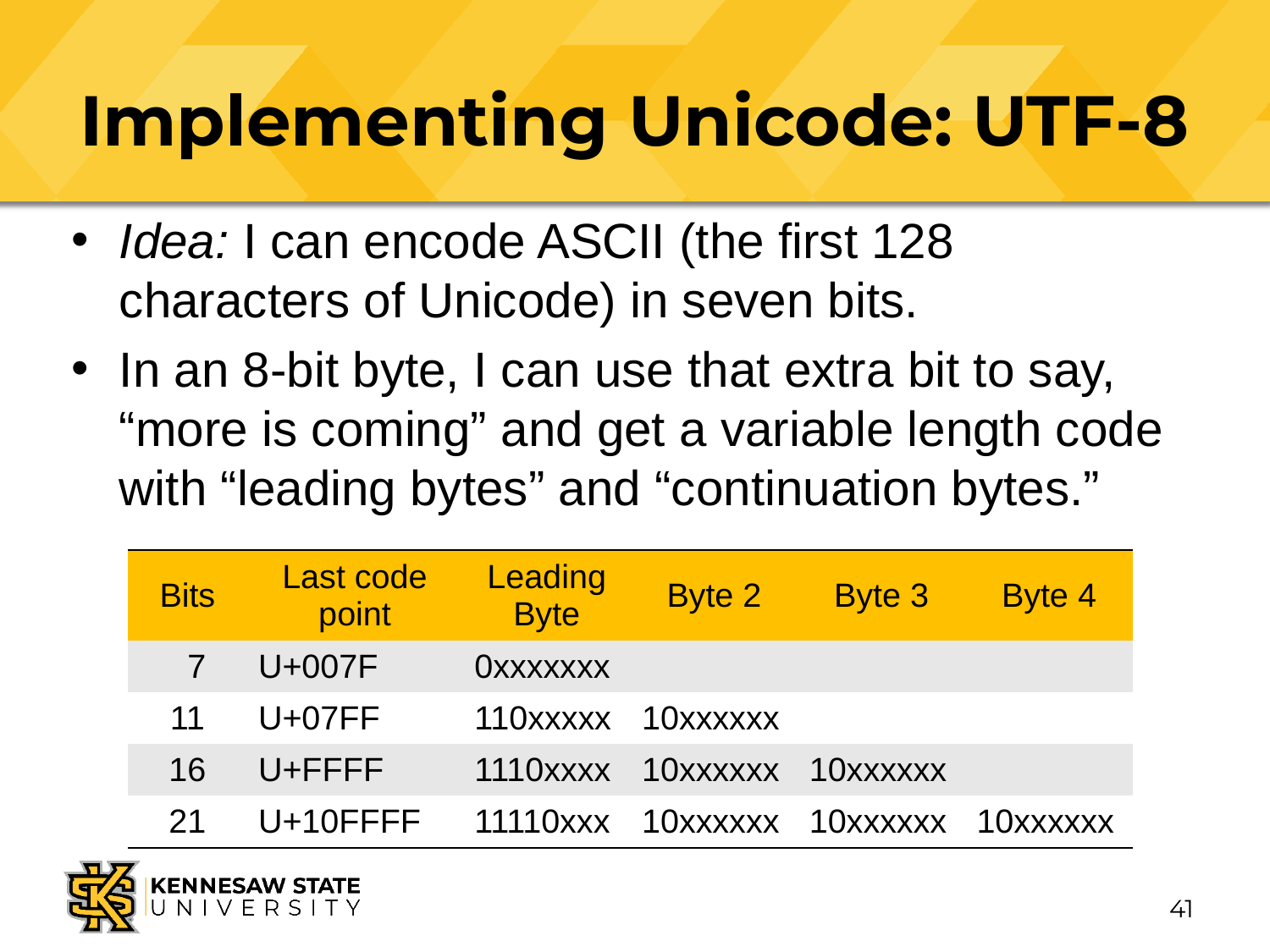

# Implementing Unicode: UTF-8
Idea: I can encode ASCII (the first 128 characters of Unicode) in seven bits.
In an 8-bit byte, I can use that extra bit to say, “more is coming” and get a variable length code with “leading bytes” and “continuation bytes.”
| Bits | Last code point | Leading Byte | Byte 2 | Byte 3 | Byte 4 |
| --- | --- | --- | --- | --- | --- |
| 7 | U+007F | 0xxxxxxx |  |  |  |
| 11 | U+07FF | 110xxxxx | 10xxxxxx |  |  |
| 16 | U+FFFF | 1110xxxx | 10xxxxxx | 10xxxxxx |  |
| 21 | U+10FFFF | 11110xxx | 10xxxxxx | 10xxxxxx | 10xxxxxx |
41